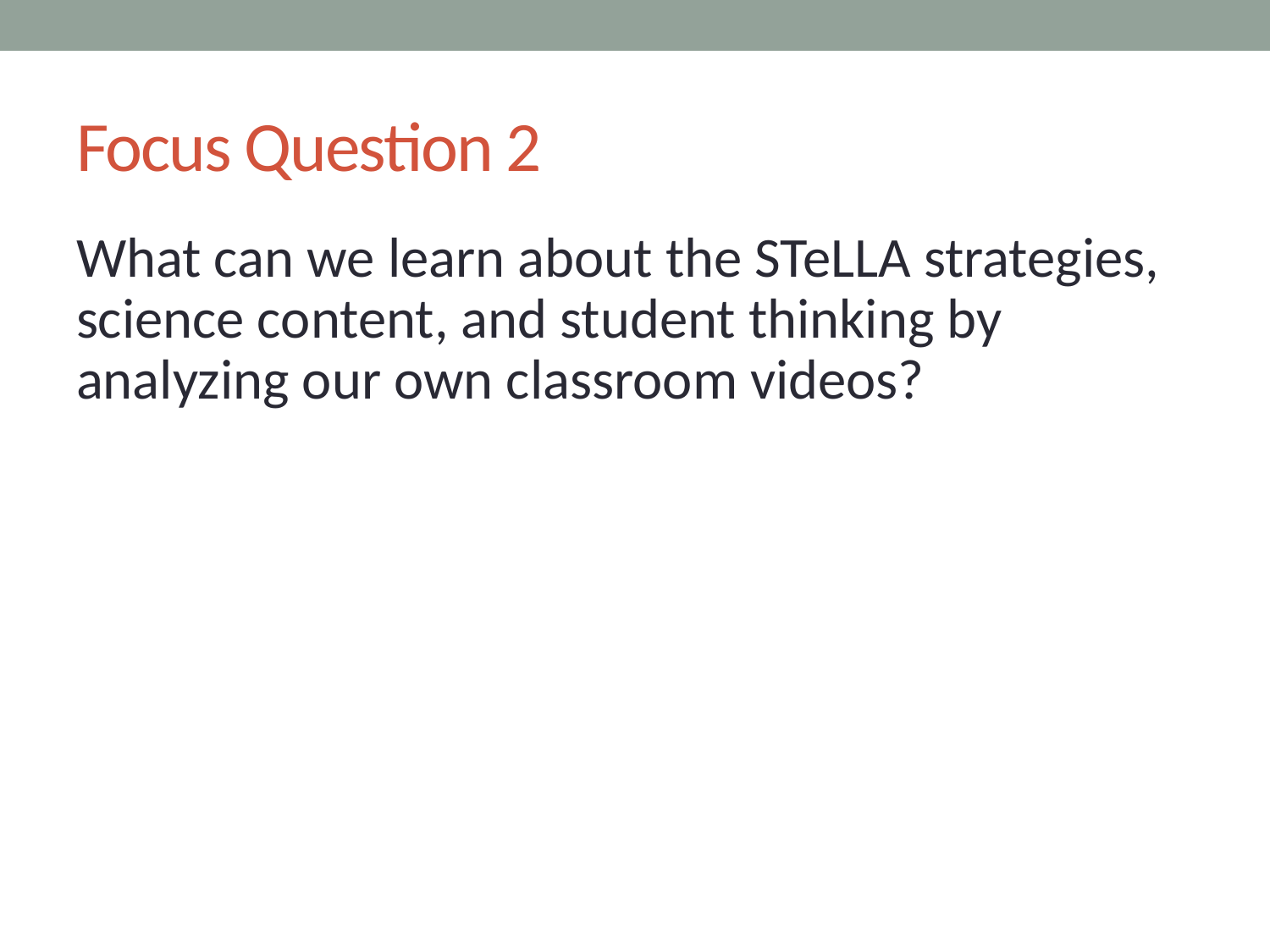

# Focus Question 2
What can we learn about the STeLLA strategies, science content, and student thinking by analyzing our own classroom videos?